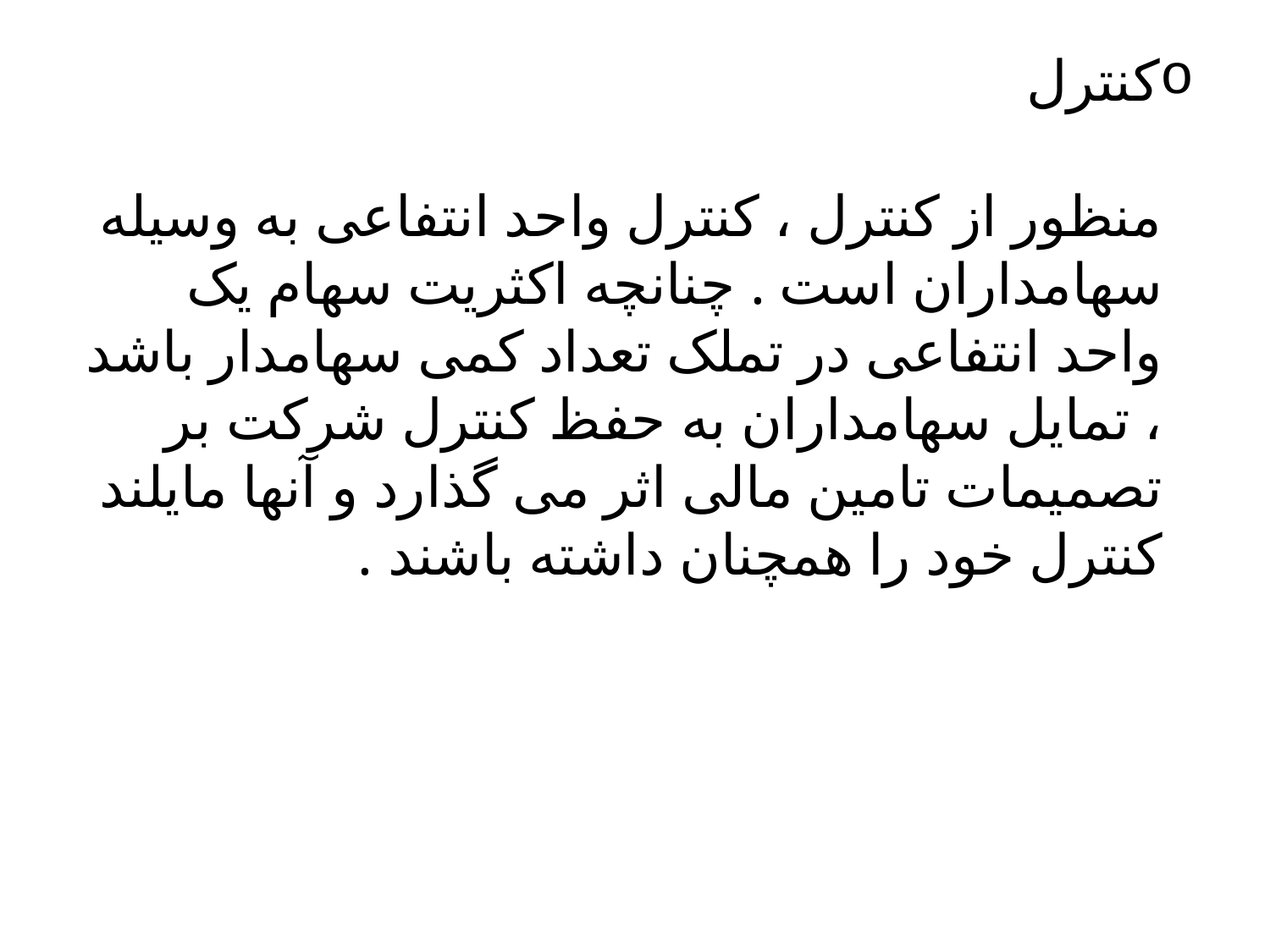

# کنترل منظور از کنترل ، کنترل واحد انتفاعی به وسیله سهامداران است . چنانچه اکثریت سهام یک واحد انتفاعی در تملک تعداد کمی سهامدار باشد ، تمایل سهامداران به حفظ کنترل شرکت بر تصمیمات تامین مالی اثر می گذارد و آنها مایلند کنترل خود را همچنان داشته باشند .